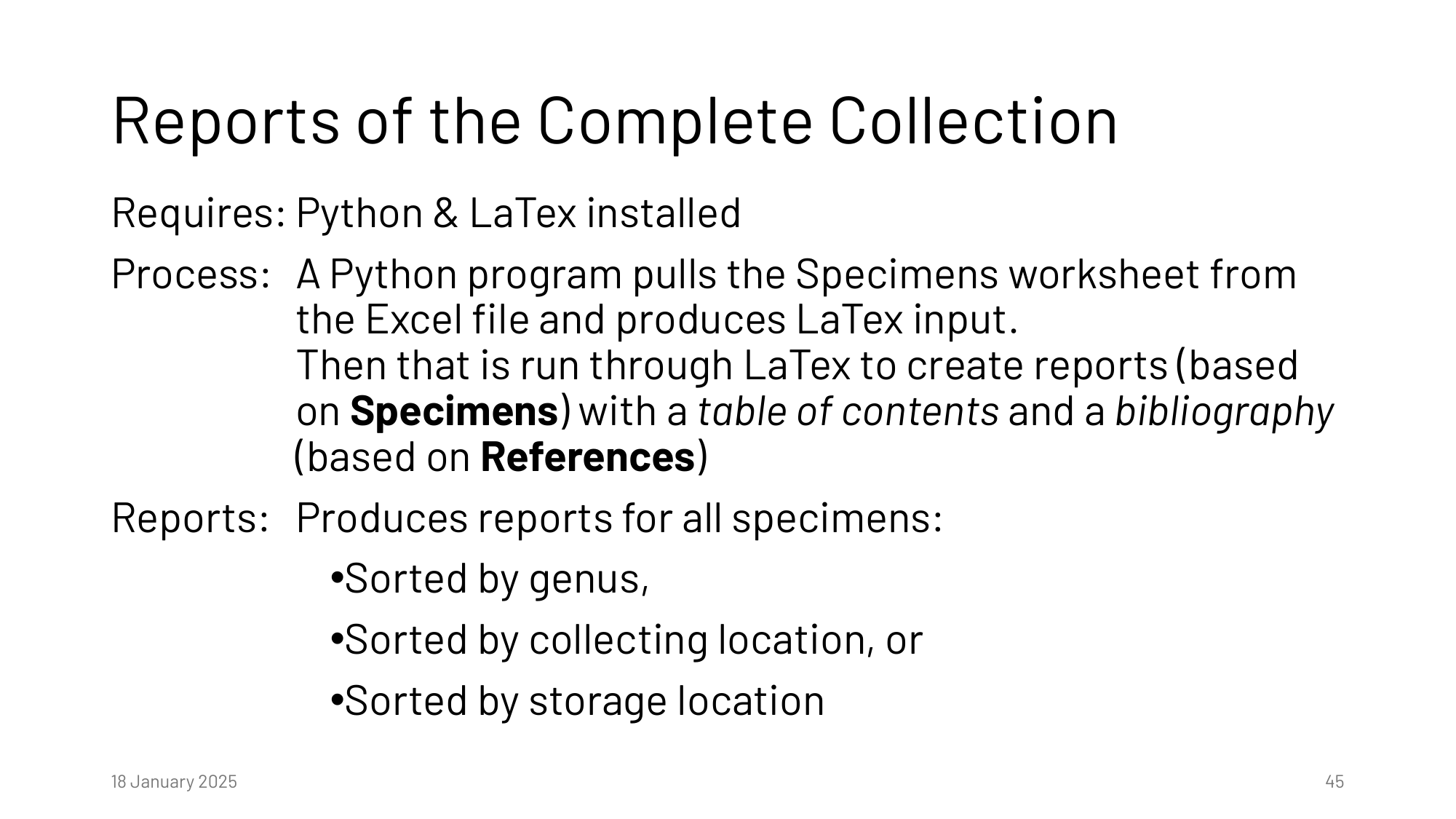

# Reports of the Complete Collection
Requires:	Python & LaTex installed
Process: 	A Python program pulls the Specimens worksheet from the Excel file and produces LaTex input.
Then that is run through LaTex to create reports (based on Specimens) with a table of contents and a bibliography (based on References)
Reports:  	Produces reports for all specimens:
Sorted by genus,
Sorted by collecting location, or
Sorted by storage location

18 January 2025
45